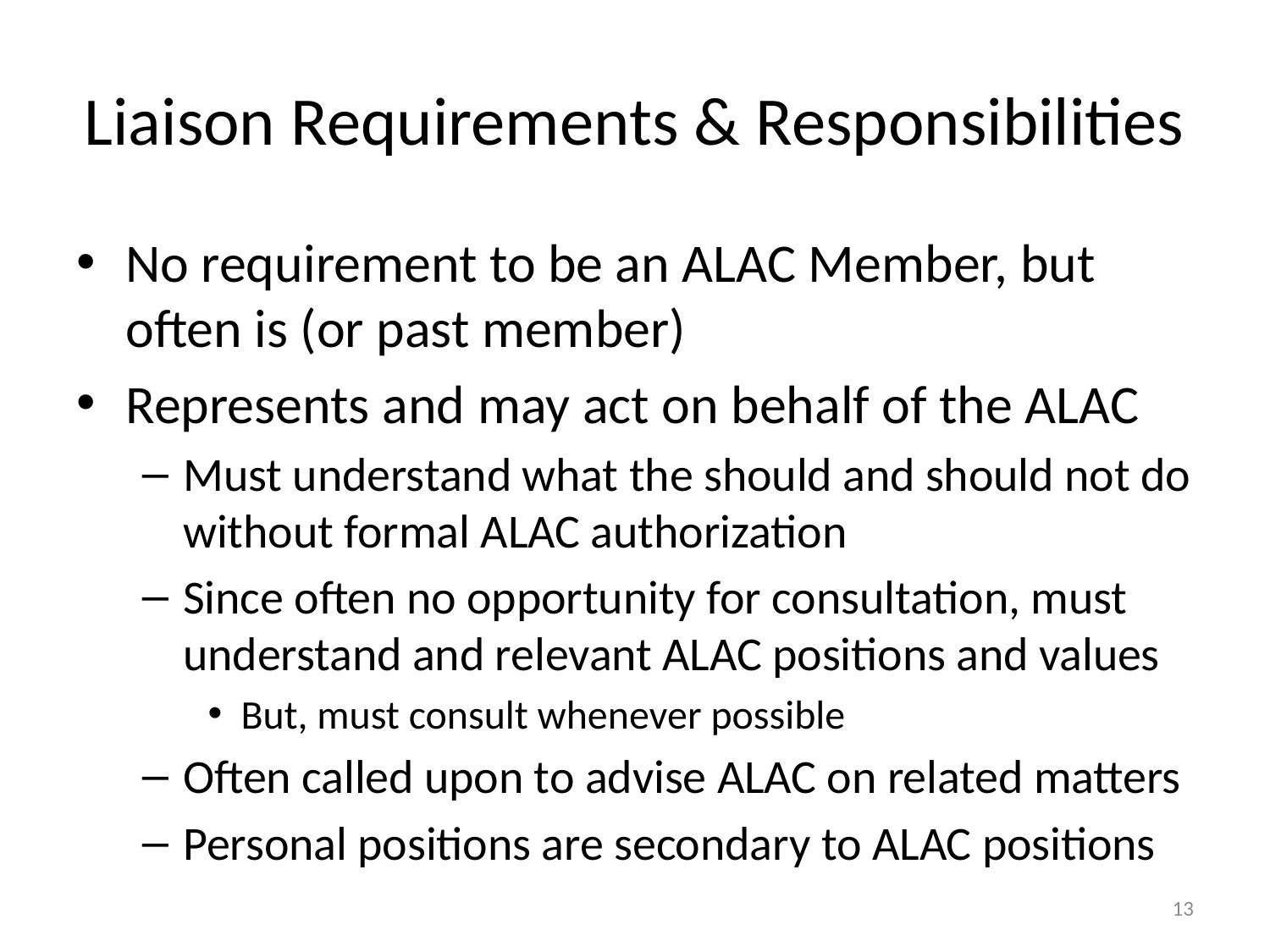

# Liaison Requirements & Responsibilities
No requirement to be an ALAC Member, but often is (or past member)
Represents and may act on behalf of the ALAC
Must understand what the should and should not do without formal ALAC authorization
Since often no opportunity for consultation, must understand and relevant ALAC positions and values
But, must consult whenever possible
Often called upon to advise ALAC on related matters
Personal positions are secondary to ALAC positions
13